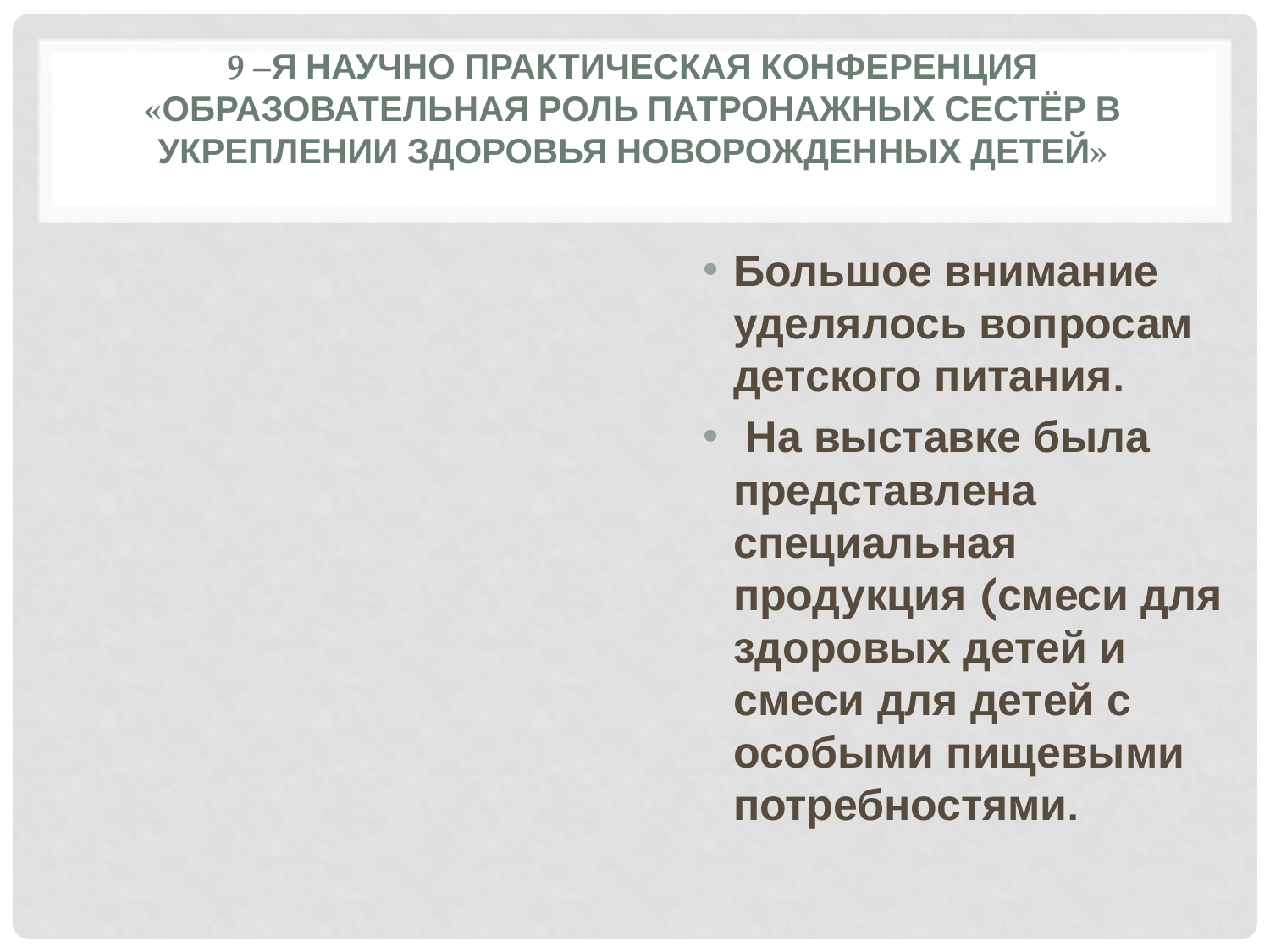

# 9 –я Научно практическая конференция «Образовательная роль патронажных сестёр в укреплении здоровья новорожденных детей»
Большое внимание уделялось вопросам детского питания.
 На выставке была представлена специальная  продукция (смеси для здоровых детей и смеси для детей с особыми пищевыми потребностями.